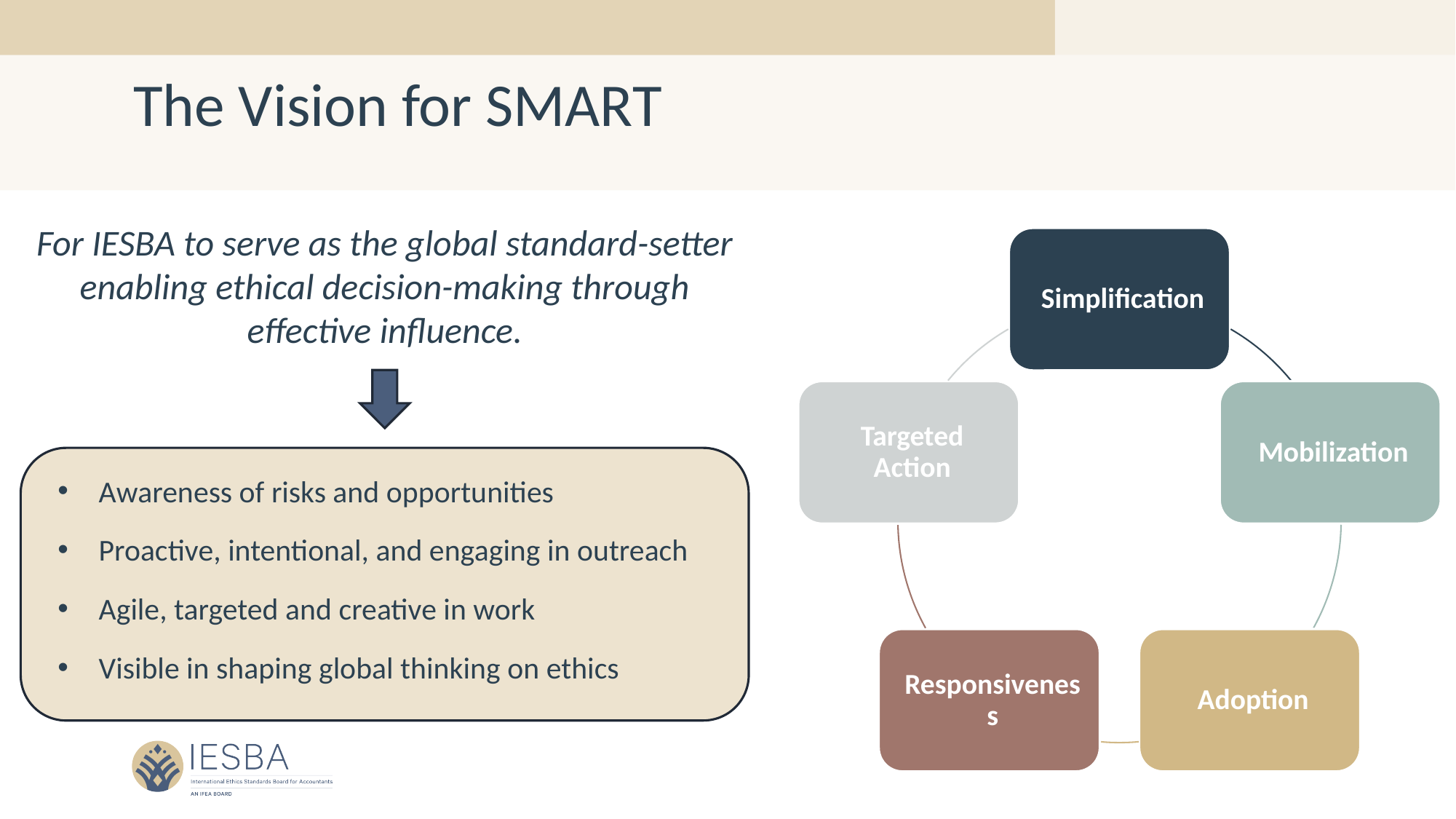

# The Vision for SMART
For IESBA to serve as the global standard-setter enabling ethical decision-making through effective influence.
Simplification
Mobilization
Adoption
Responsiveness
Targeted Action

Awareness of risks and opportunities
Proactive, intentional, and engaging in outreach
Agile, targeted and creative in work
Visible in shaping global thinking on ethics